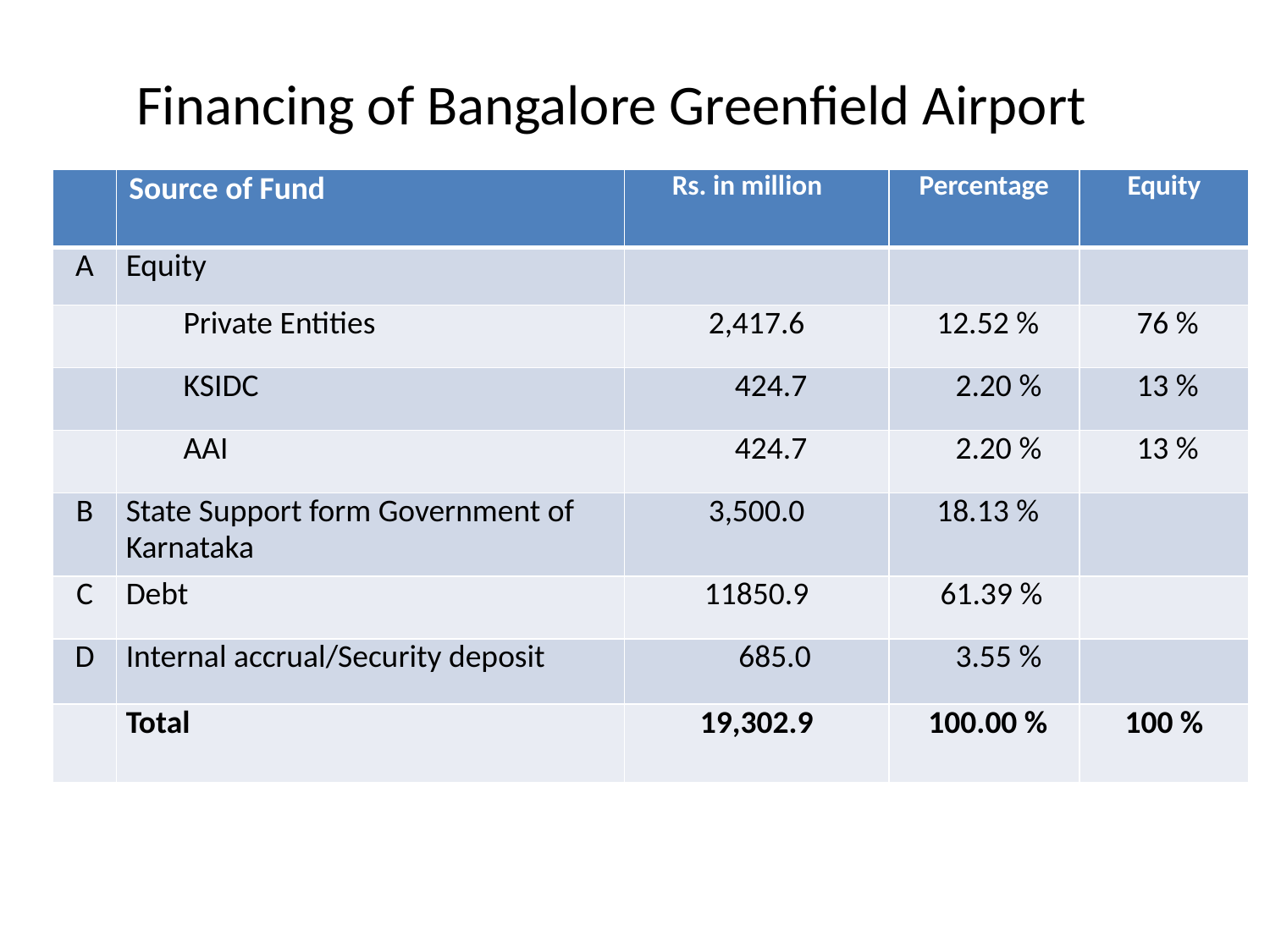

# Financing of Bangalore Greenfield Airport
|  | Source of Fund | Rs. in million | Percentage | Equity |
| --- | --- | --- | --- | --- |
| A | Equity |  |  |  |
|  | Private Entities | 2,417.6 | 12.52 % | 76 % |
|  | KSIDC | 424.7 | 2.20 % | 13 % |
|  | AAI | 424.7 | 2.20 % | 13 % |
| B | State Support form Government of Karnataka | 3,500.0 | 18.13 % |  |
| C | Debt | 11850.9 | 61.39 % |  |
| D | Internal accrual/Security deposit | 685.0 | 3.55 % |  |
|  | Total | 19,302.9 | 100.00 % | 100 % |